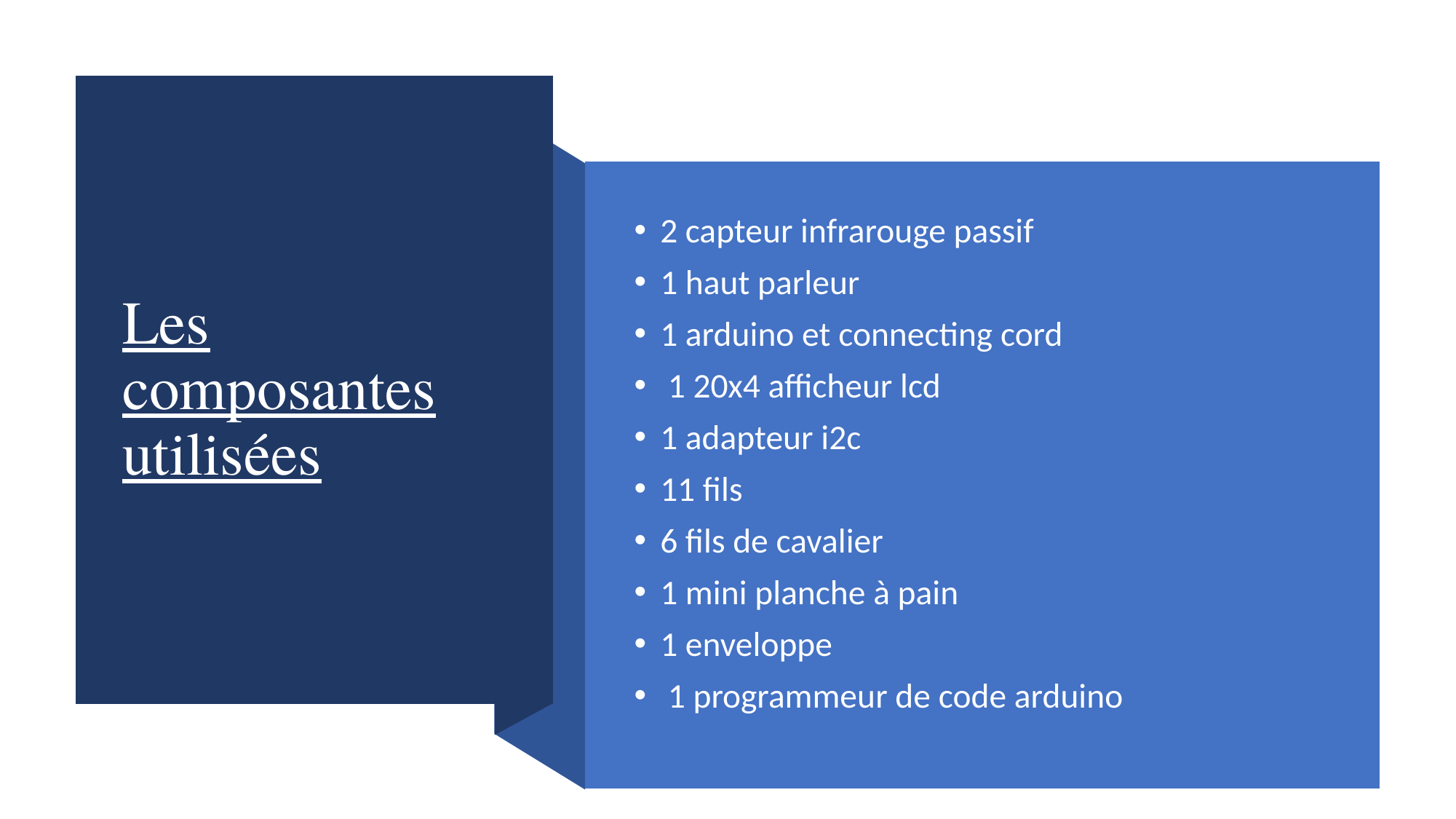

# Les composantes utilisées

2 capteur infrarouge passif
1 haut parleur
1 arduino et connecting cord
 1 20x4 afficheur lcd
1 adapteur i2c
11 fils
6 fils de cavalier
1 mini planche à pain
1 enveloppe
 1 programmeur de code arduino